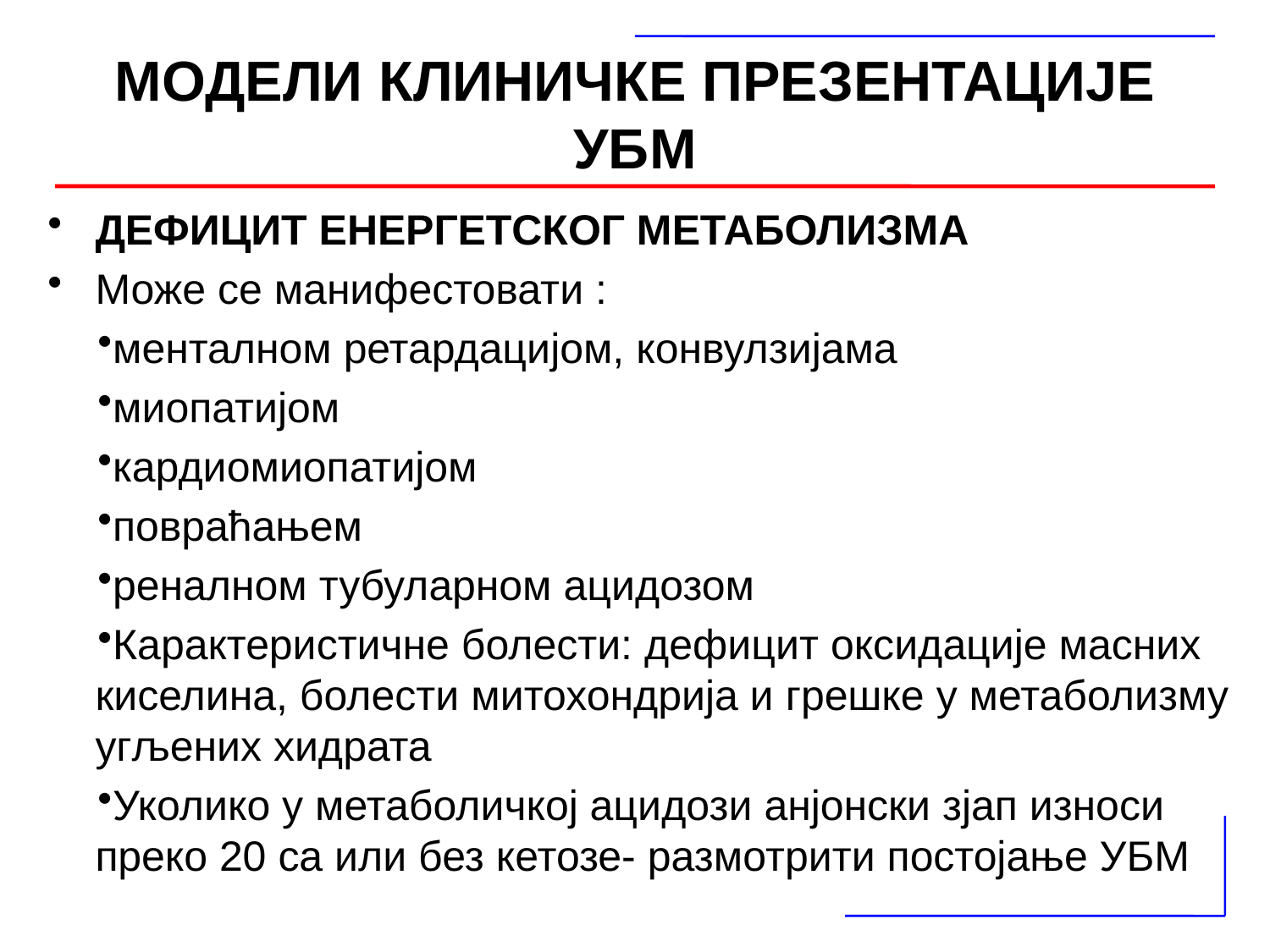

МОДЕЛИ КЛИНИЧКЕ ПРЕЗЕНТАЦИЈЕ УБМ
ДЕФИЦИТ ЕНЕРГЕТСКОГ МЕТАБОЛИЗМА
Може се манифестовати :
менталном ретардацијом, конвулзијама
миопатијом
кардиомиопатијом
повраћањем
реналном тубуларном ацидозом
Карактеристичне болести: дефицит оксидације масних киселина, болести митохондрија и грешке у метаболизму угљених хидрата
Уколико у метаболичкој ацидози анјонски зјап износи преко 20 са или без кетозе- размотрити постојање УБМ